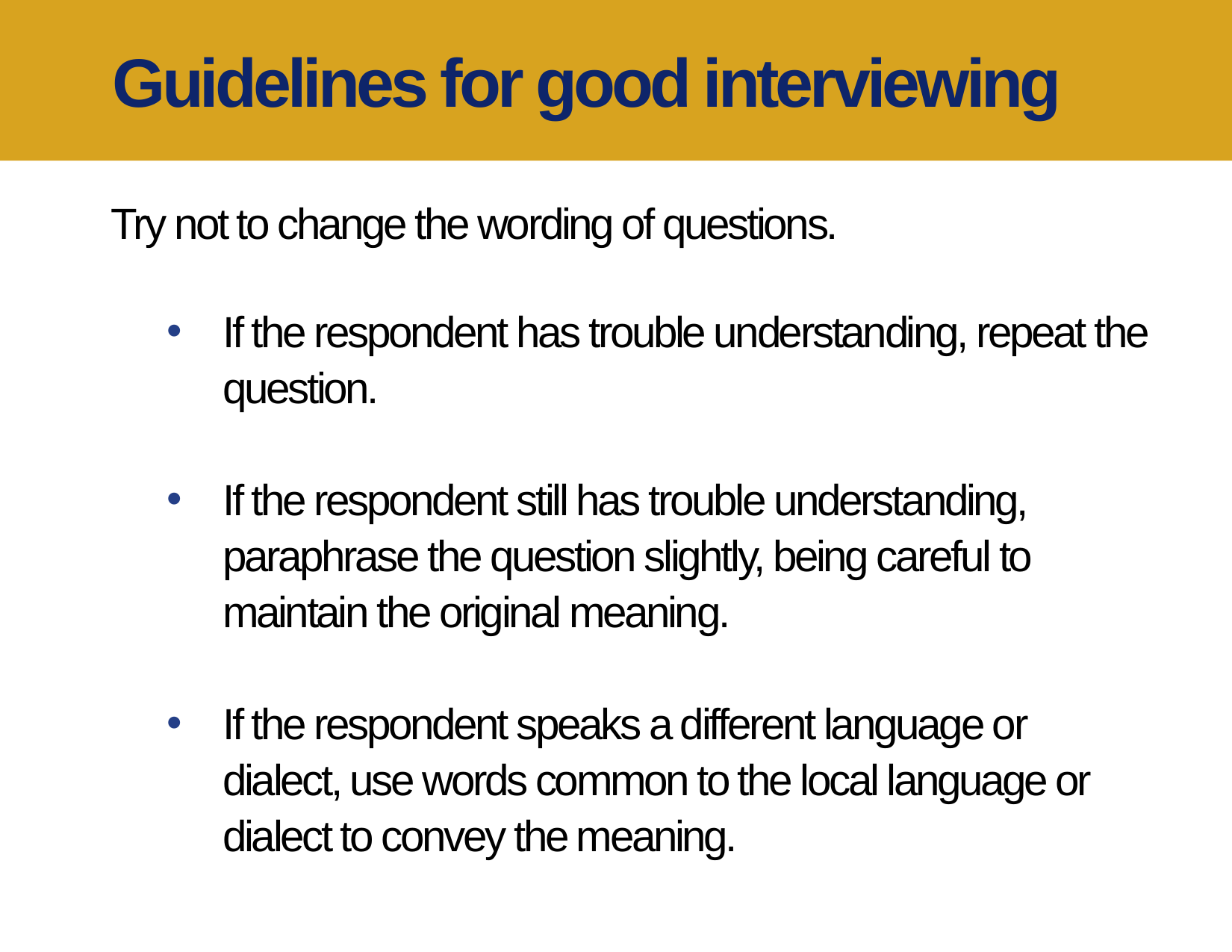

Guidelines for good interviewing
Try not to change the wording of questions.

If the respondent has trouble understanding, repeat the question.

If the respondent still has trouble understanding, paraphrase the question slightly, being careful to maintain the original meaning.

If the respondent speaks a different language or dialect, use words common to the local language or dialect to convey the meaning.